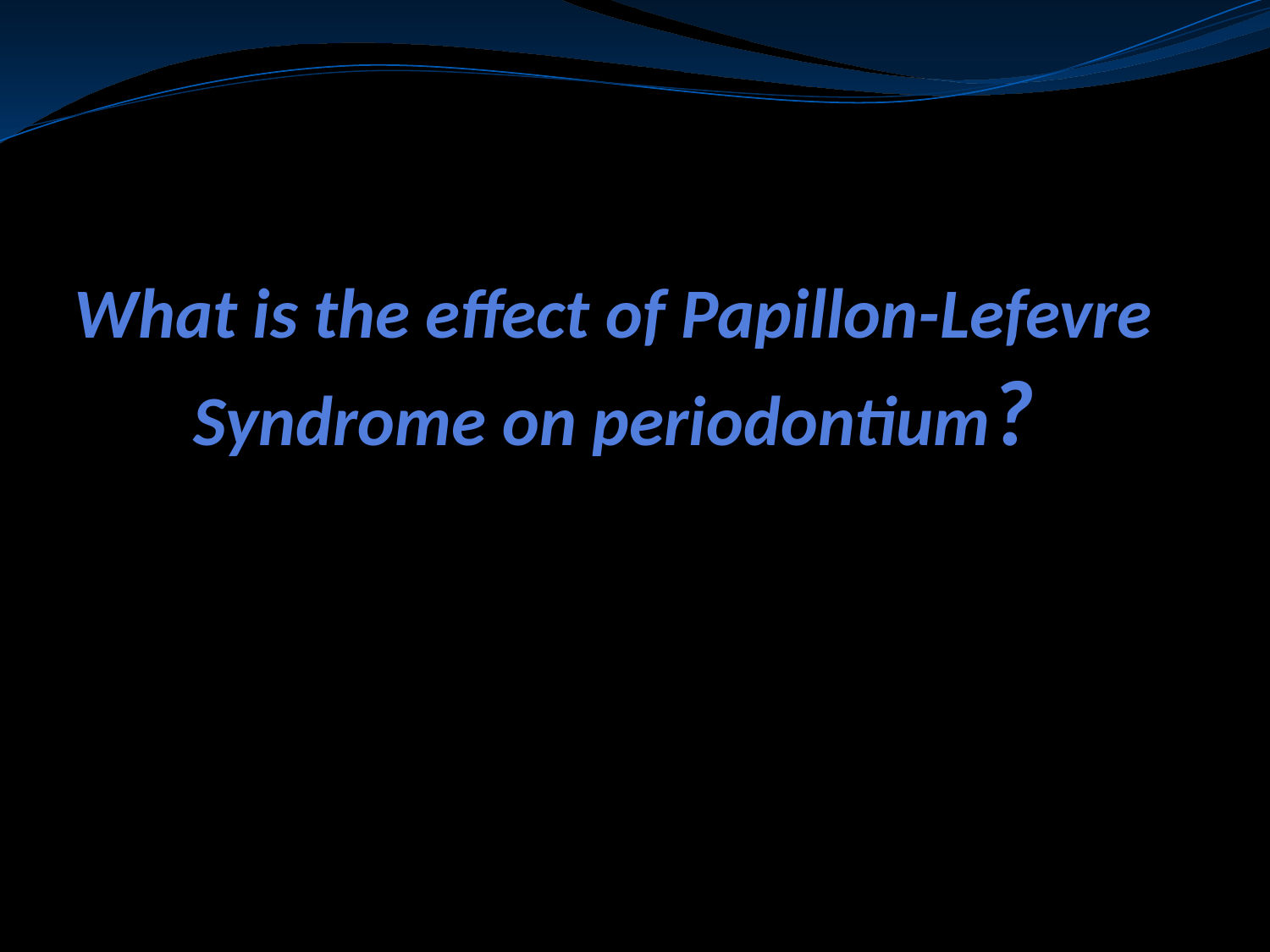

# What is the effect of Papillon-Lefevre Syndrome on periodontium?